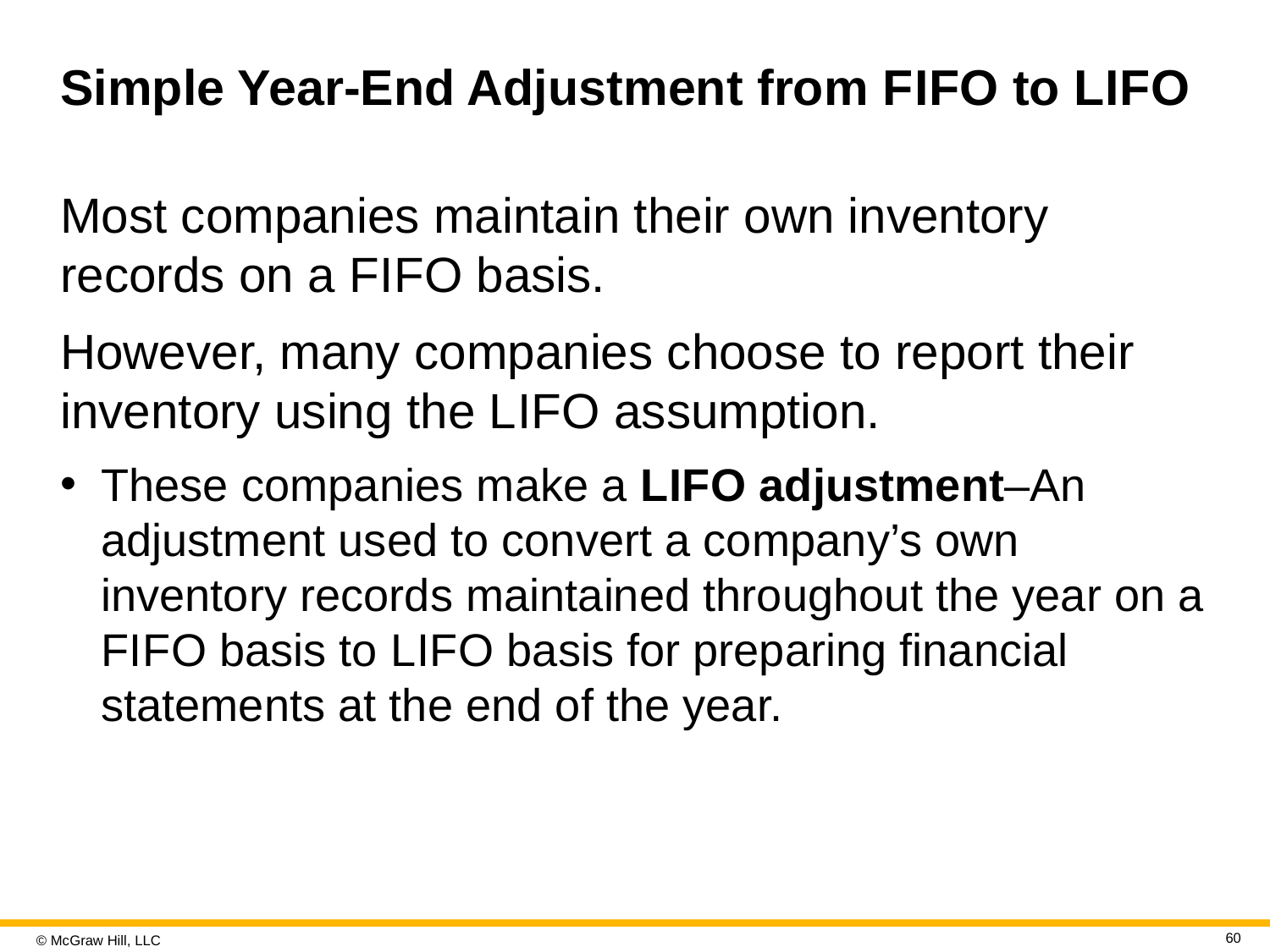

# Simple Year-End Adjustment from F I F O to L I F O
Most companies maintain their own inventory records on a F I F O basis.
However, many companies choose to report their inventory using the L I F O assumption.
These companies make a L I F O adjustment–An adjustment used to convert a company’s own inventory records maintained throughout the year on a F I F O basis to L I F O basis for preparing financial statements at the end of the year.
60